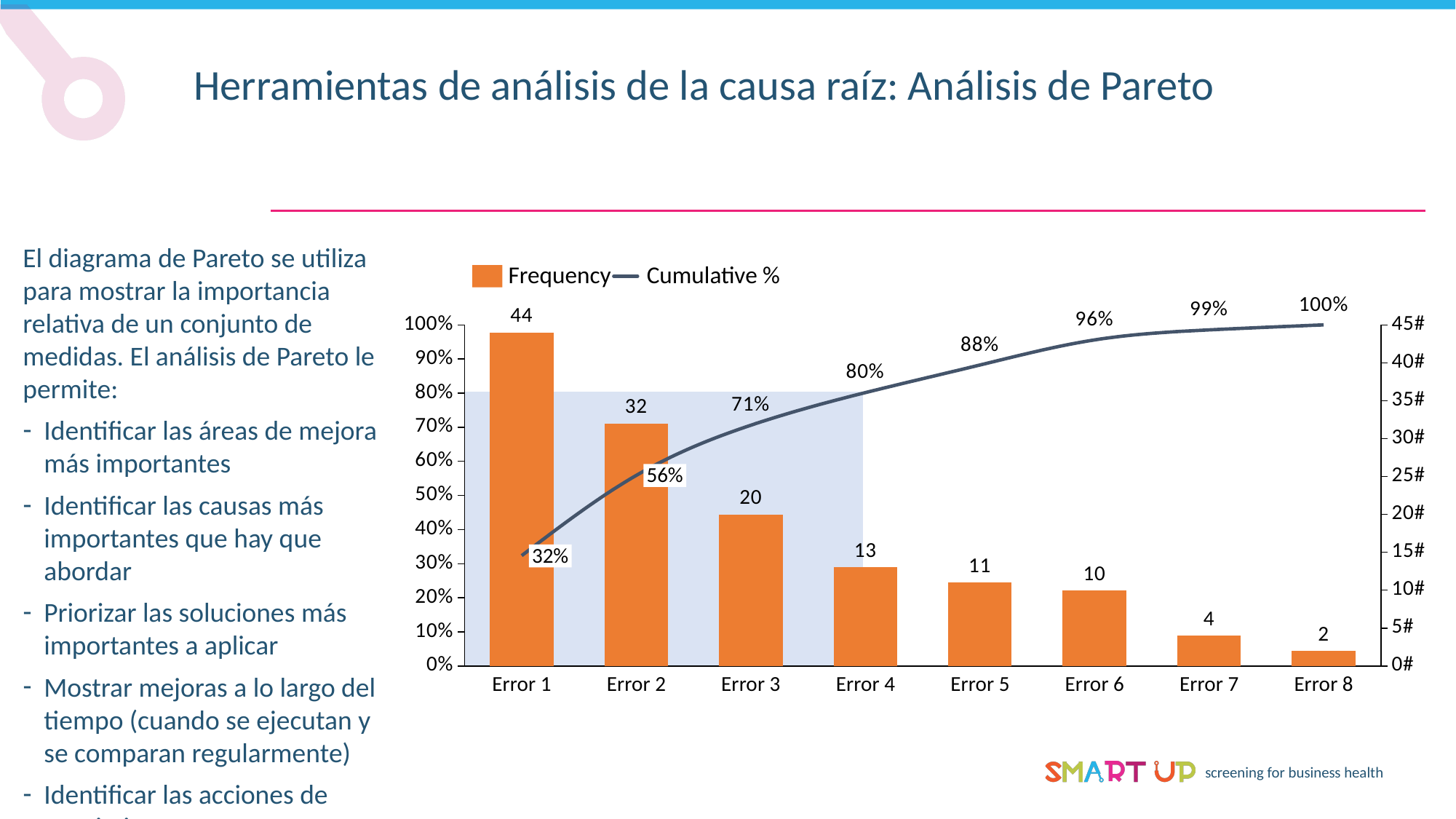

Herramientas de análisis de la causa raíz: Análisis de Pareto
El diagrama de Pareto se utiliza para mostrar la importancia relativa de un conjunto de medidas. El análisis de Pareto le permite:
Identificar las áreas de mejora más importantes
Identificar las causas más importantes que hay que abordar
Priorizar las soluciones más importantes a aplicar
Mostrar mejoras a lo largo del tiempo (cuando se ejecutan y se comparan regularmente)
Identificar las acciones de seguimiento

Frequency
Cumulative %

### Chart

| Category |  |  |
|---|---|---|
56%
32%
Error 1
Error 2
Error 3
Error 4
Error 5
Error 6
Error 7
Error 8